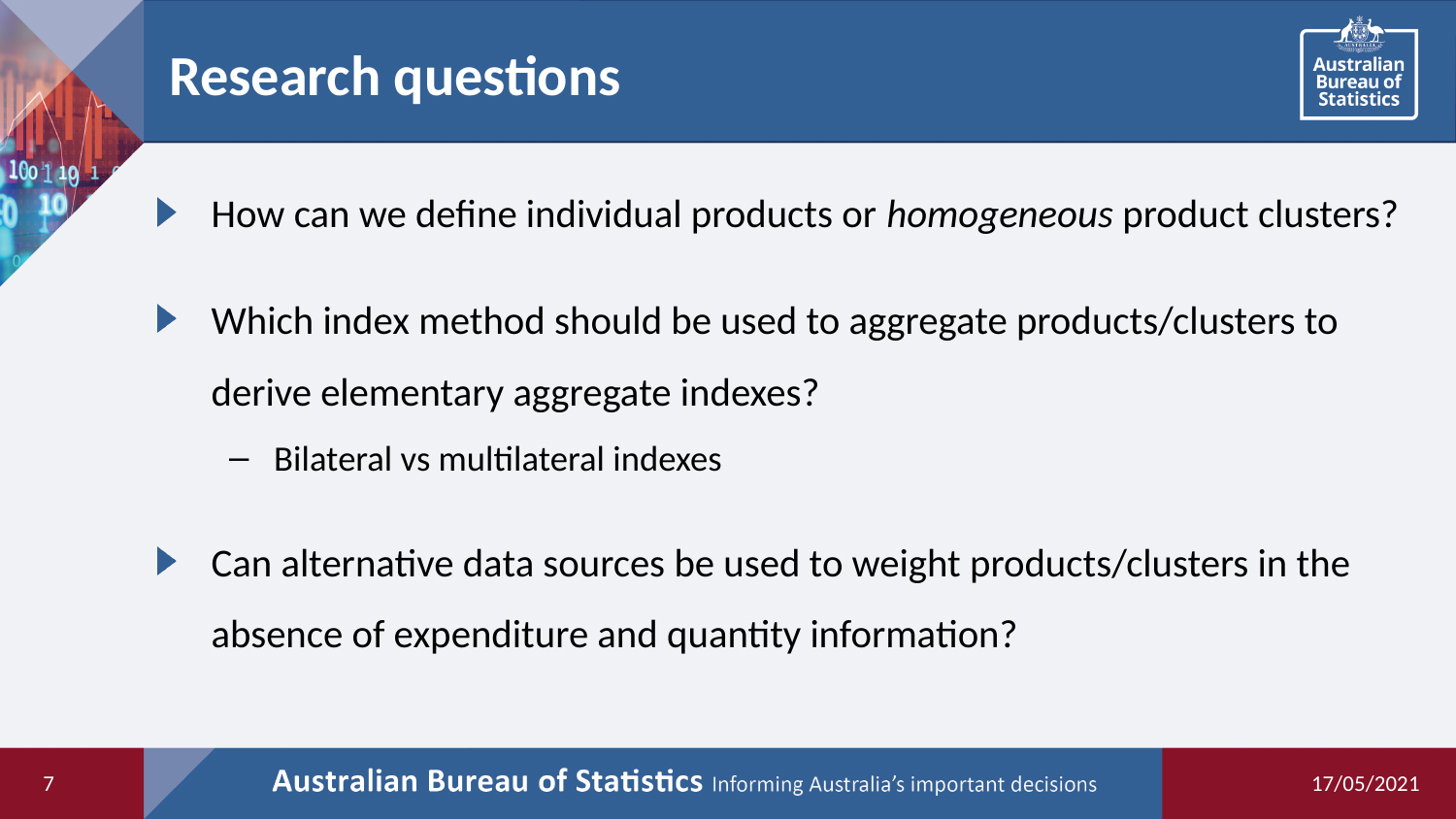

# Research questions
How can we define individual products or homogeneous product clusters?

Which index method should be used to aggregate products/clusters to derive elementary aggregate indexes?
Bilateral vs multilateral indexes

Can alternative data sources be used to weight products/clusters in the absence of expenditure and quantity information?
7
17/05/2021